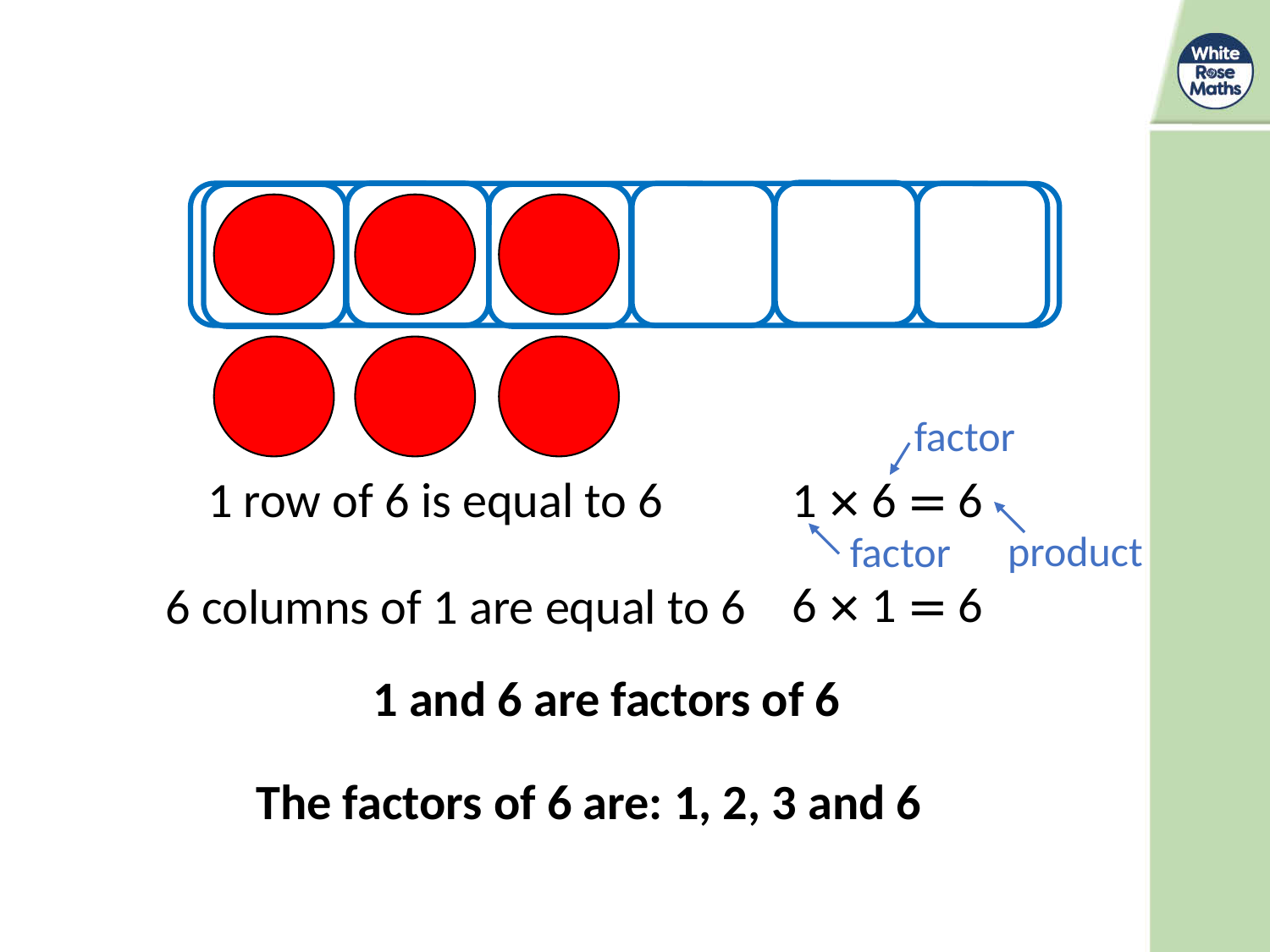

factor
1 row of 6 is equal to 6
1 × 6 = 6
product
factor
6 × 1 = 6
6 columns of 1 are equal to 6
1 and 6 are factors of 6
The factors of 6 are: 1, 2, 3 and 6